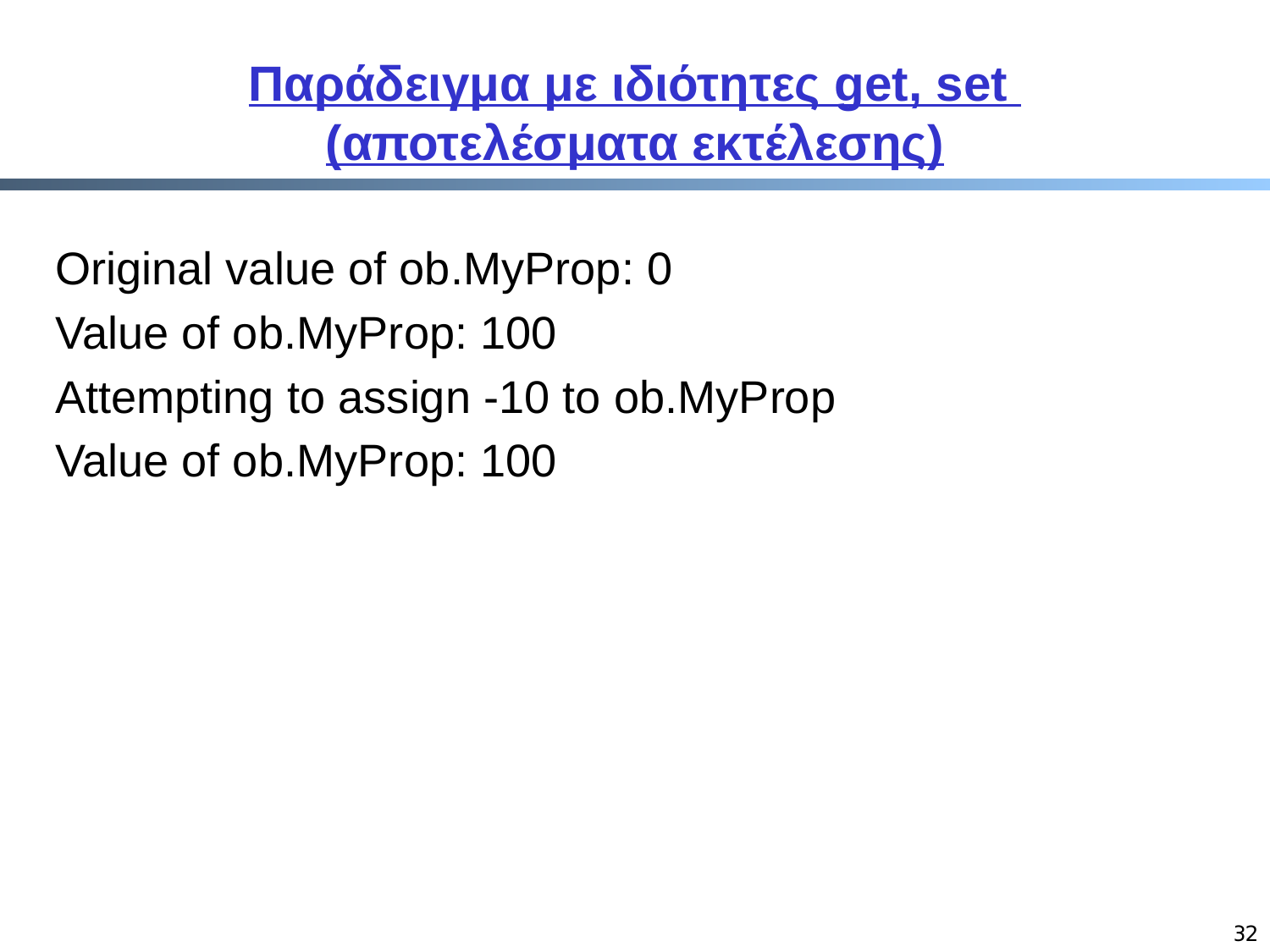

# Παράδειγμα με ιδιότητες get, set (αποτελέσματα εκτέλεσης)
Original value of ob.MyProp: 0
Value of ob.MyProp: 100
Attempting to assign -10 to ob.MyProp
Value of ob.MyProp: 100

32